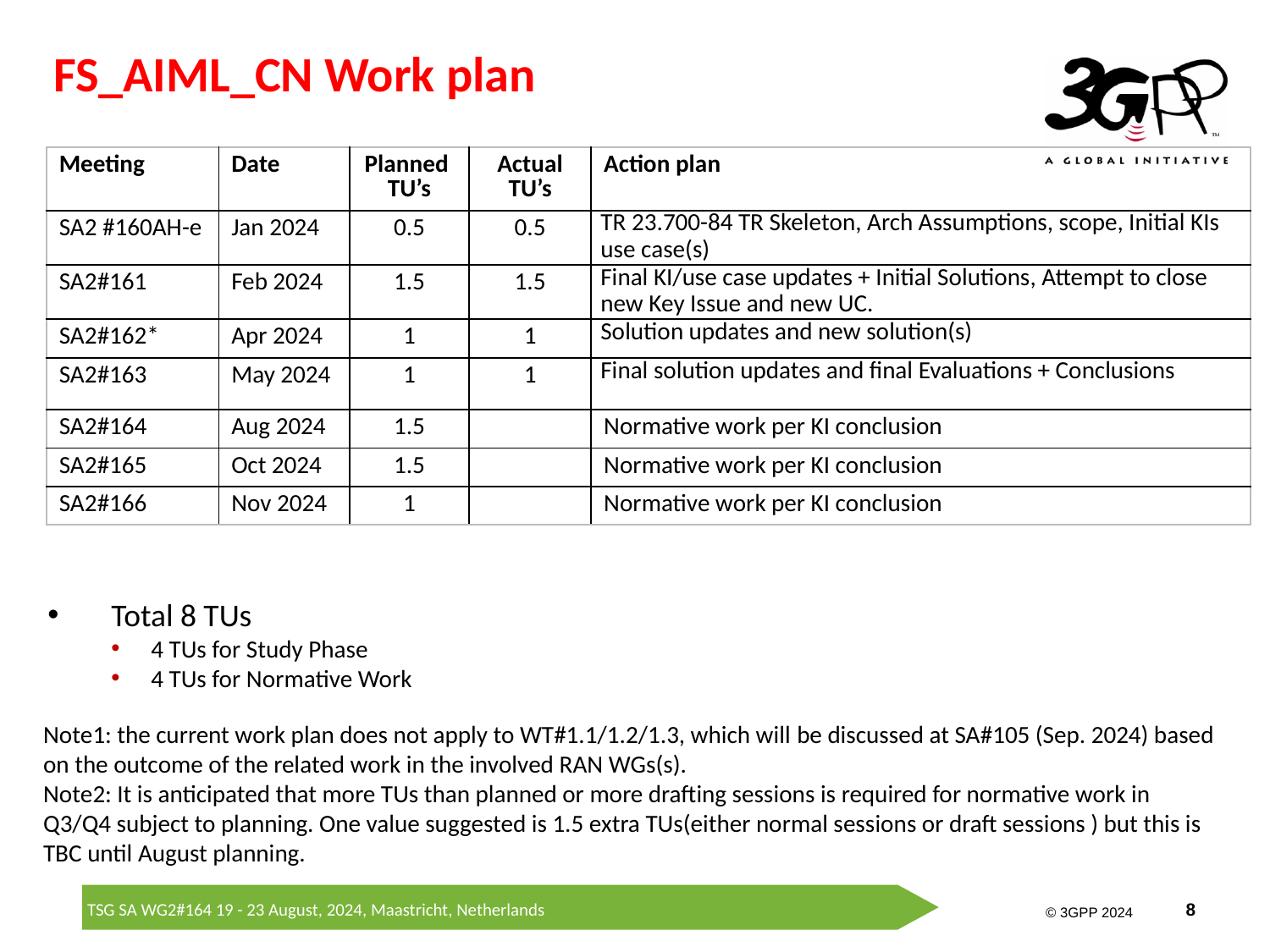

FS_AIML_CN Work plan
| Meeting | Date | Planned TU’s | Actual TU’s | Action plan |
| --- | --- | --- | --- | --- |
| SA2 #160AH-e | Jan 2024 | 0.5 | 0.5 | TR 23.700-84 TR Skeleton, Arch Assumptions, scope, Initial KIs use case(s) |
| SA2#161 | Feb 2024 | 1.5 | 1.5 | Final KI/use case updates + Initial Solutions, Attempt to close new Key Issue and new UC. |
| SA2#162\* | Apr 2024 | 1 | 1 | Solution updates and new solution(s) |
| SA2#163 | May 2024 | 1 | 1 | Final solution updates and final Evaluations + Conclusions |
| SA2#164 | Aug 2024 | 1.5 |  | Normative work per KI conclusion |
| SA2#165 | Oct 2024 | 1.5 |  | Normative work per KI conclusion |
| SA2#166 | Nov 2024 | 1 |  | Normative work per KI conclusion |
Total 8 TUs
4 TUs for Study Phase
4 TUs for Normative Work
Note1: the current work plan does not apply to WT#1.1/1.2/1.3, which will be discussed at SA#105 (Sep. 2024) based on the outcome of the related work in the involved RAN WGs(s).
Note2: It is anticipated that more TUs than planned or more drafting sessions is required for normative work in Q3/Q4 subject to planning. One value suggested is 1.5 extra TUs(either normal sessions or draft sessions ) but this is TBC until August planning.